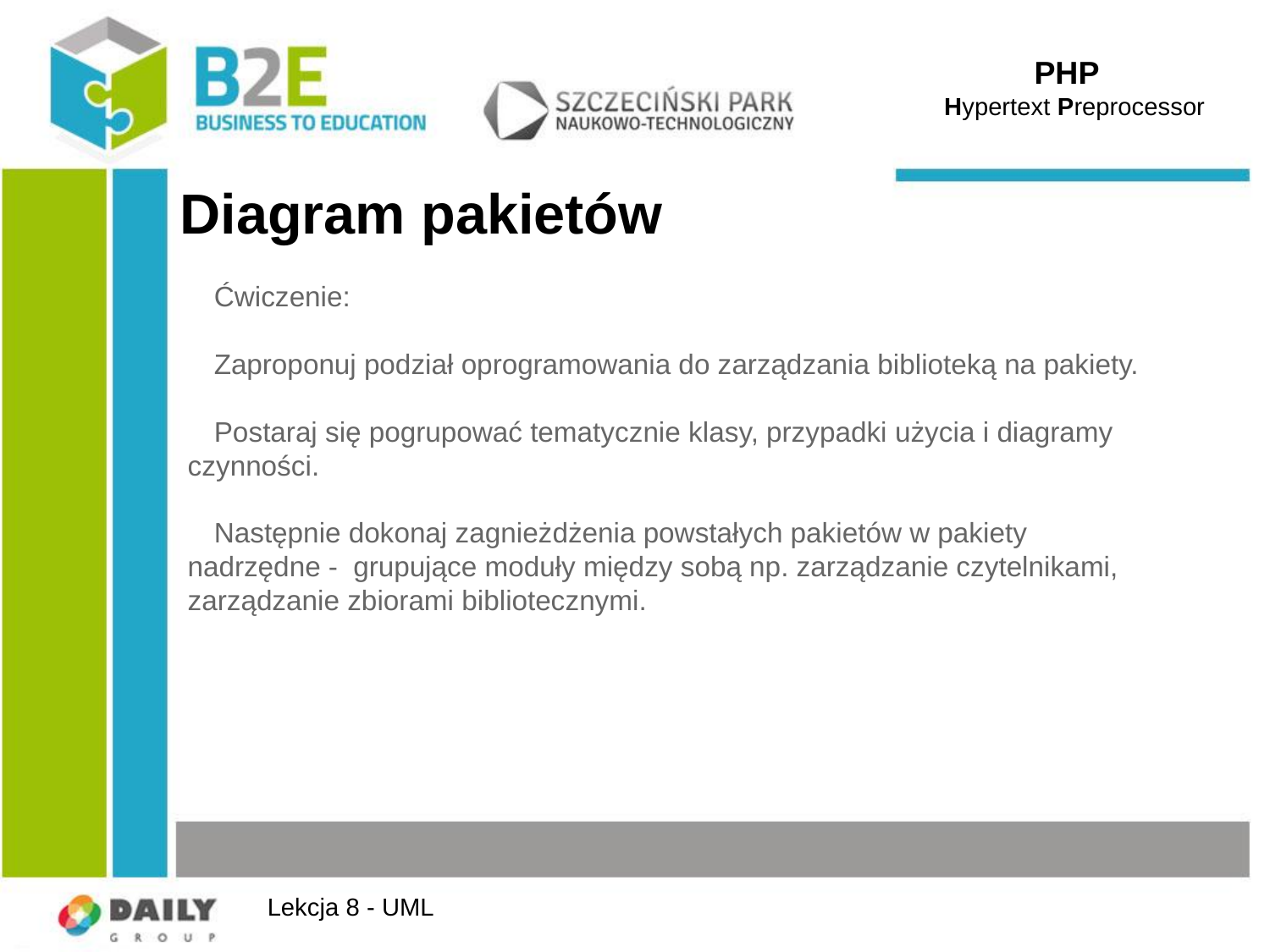

PHP
 Hypertext Preprocessor
# Diagram pakietów
Ćwiczenie:

Zaproponuj podział oprogramowania do zarządzania biblioteką na pakiety.

Postaraj się pogrupować tematycznie klasy, przypadki użycia i diagramy czynności.

Następnie dokonaj zagnieżdżenia powstałych pakietów w pakiety nadrzędne -  grupujące moduły między sobą np. zarządzanie czytelnikami, zarządzanie zbiorami bibliotecznymi.
Lekcja 8 - UML